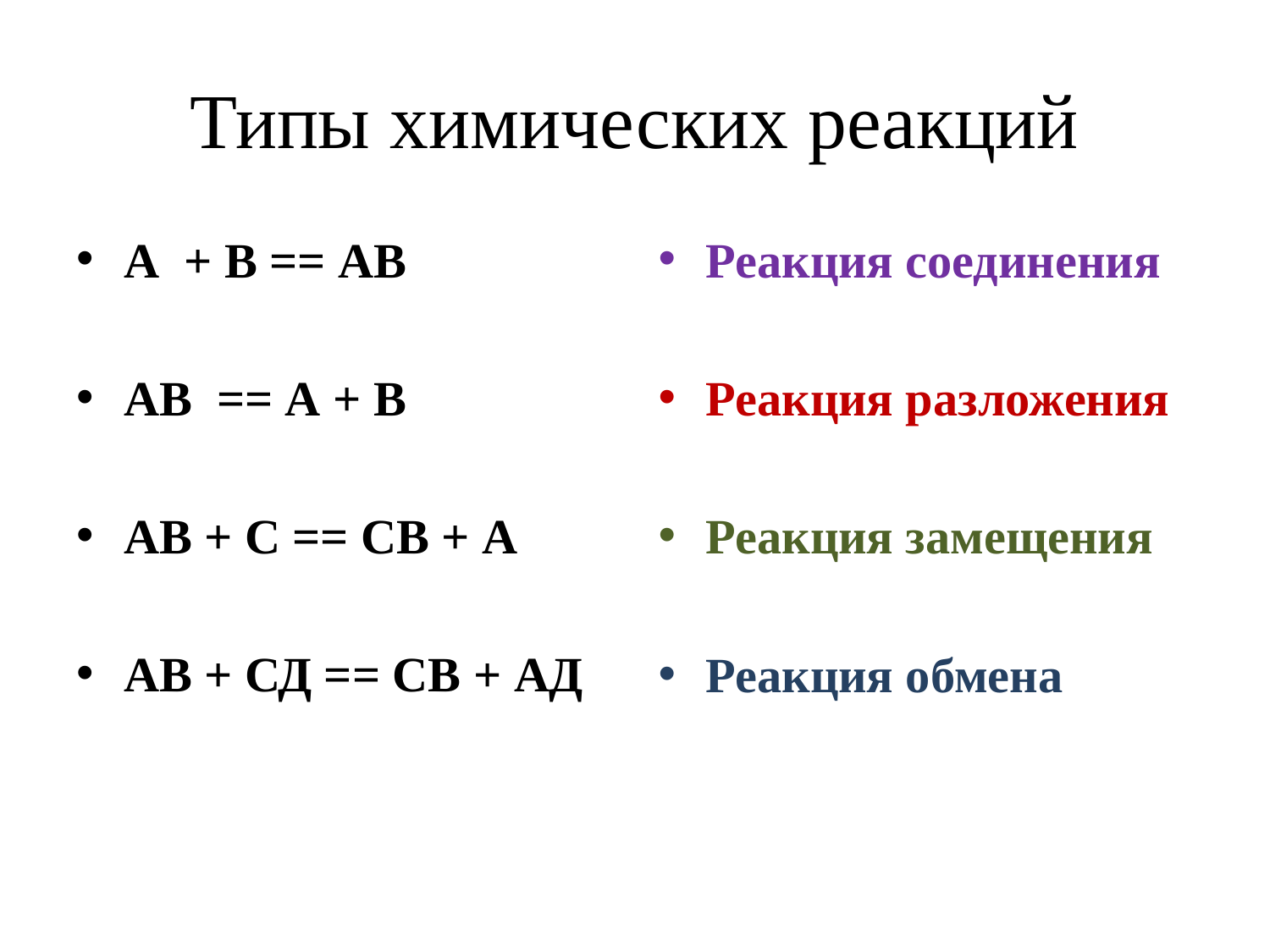

# Типы химических реакций
А  + В == АВ

АВ  == А + В

АВ + С == СВ + А

АВ + СД == СВ + АД
Реакция соединения

Реакция разложения

Реакция замещения

Реакция обмена